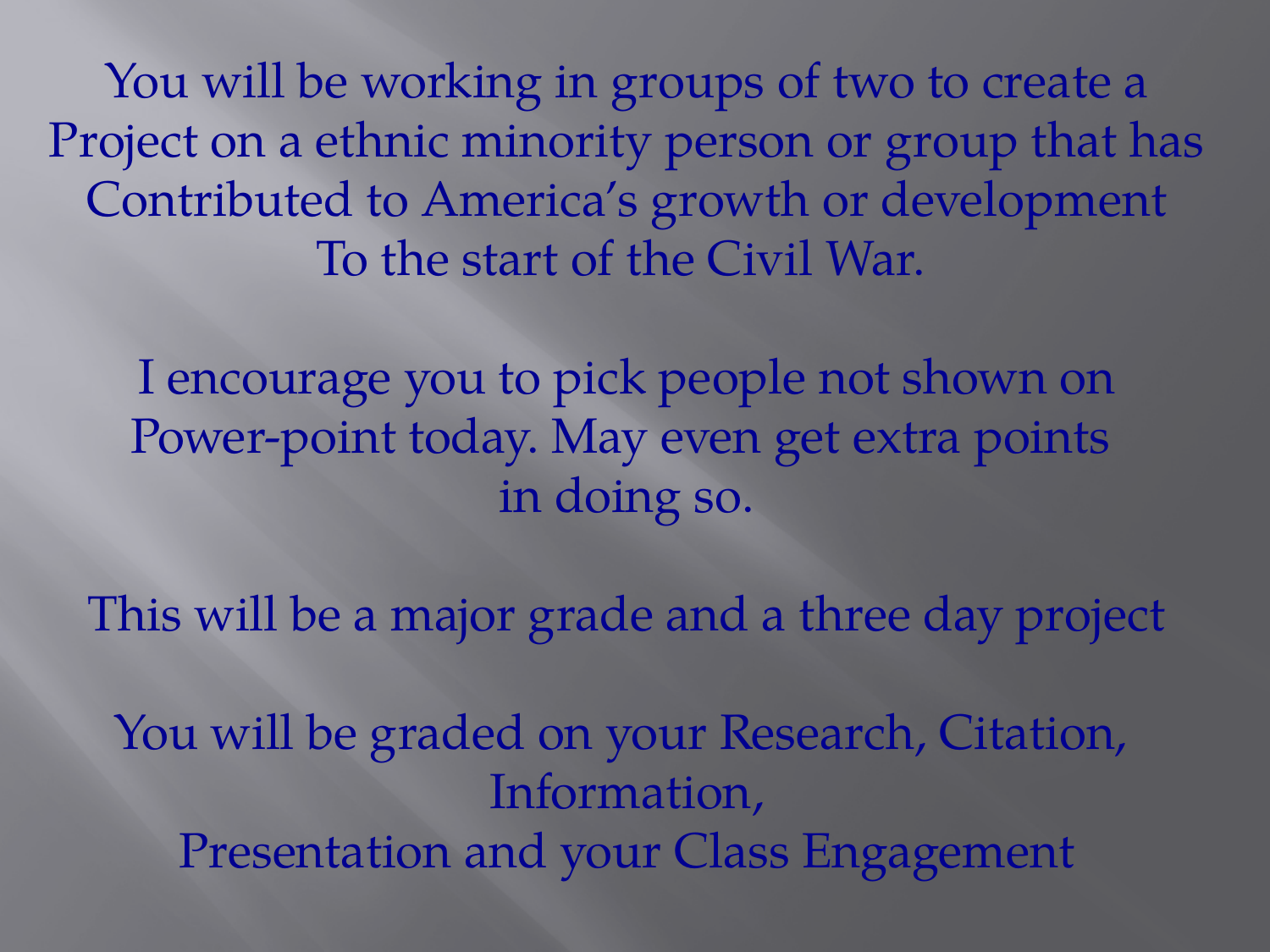

You will be working in groups of two to create a
Project on a ethnic minority person or group that has
Contributed to America’s growth or development
To the start of the Civil War.

I encourage you to pick people not shown on
Power-point today. May even get extra points
in doing so.

This will be a major grade and a three day project

You will be graded on your Research, Citation,
Information,
Presentation and your Class Engagement